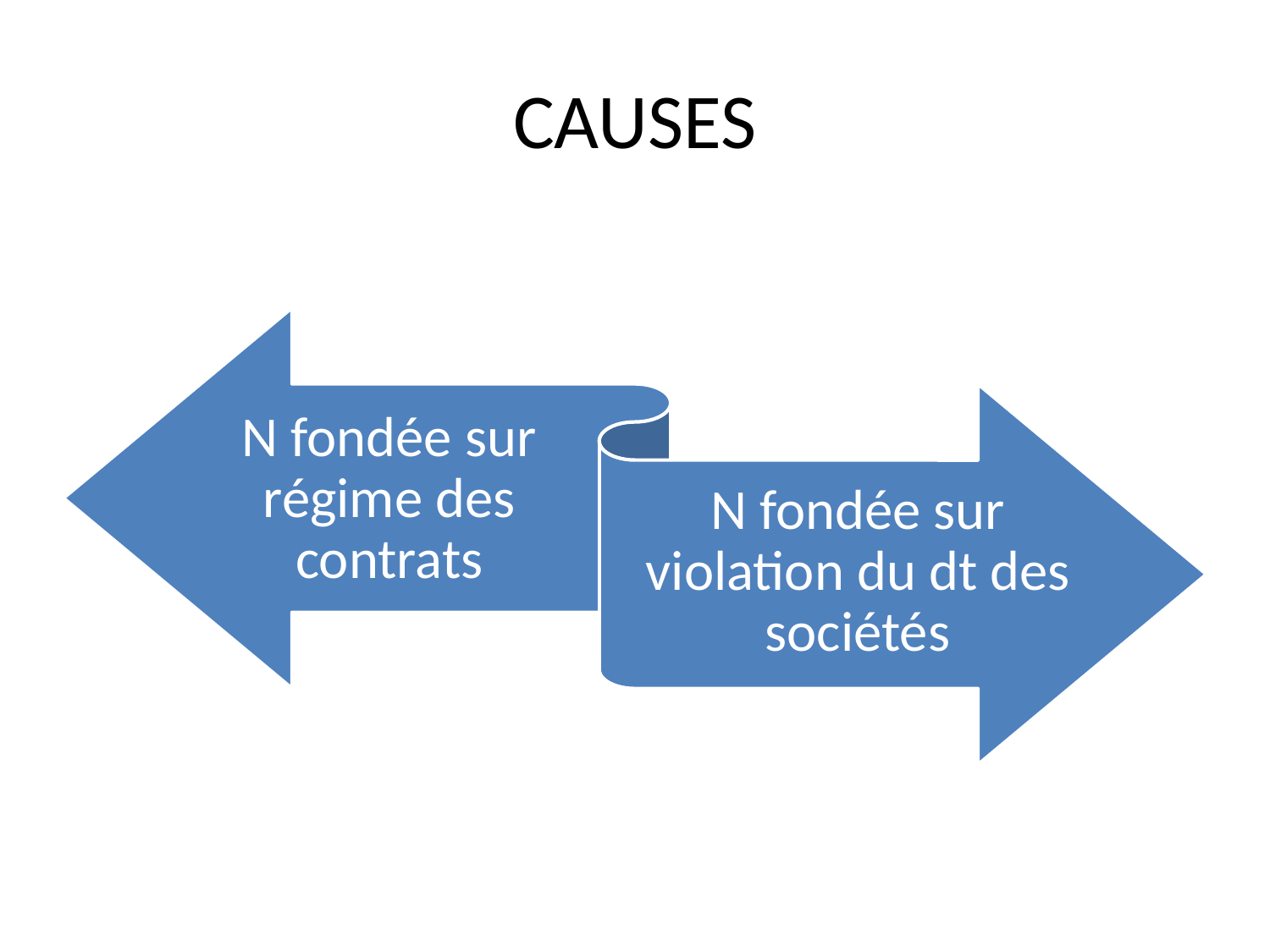

# CAUSES
N fondée sur régime des contrats
N fondée sur violation du dt des sociétés